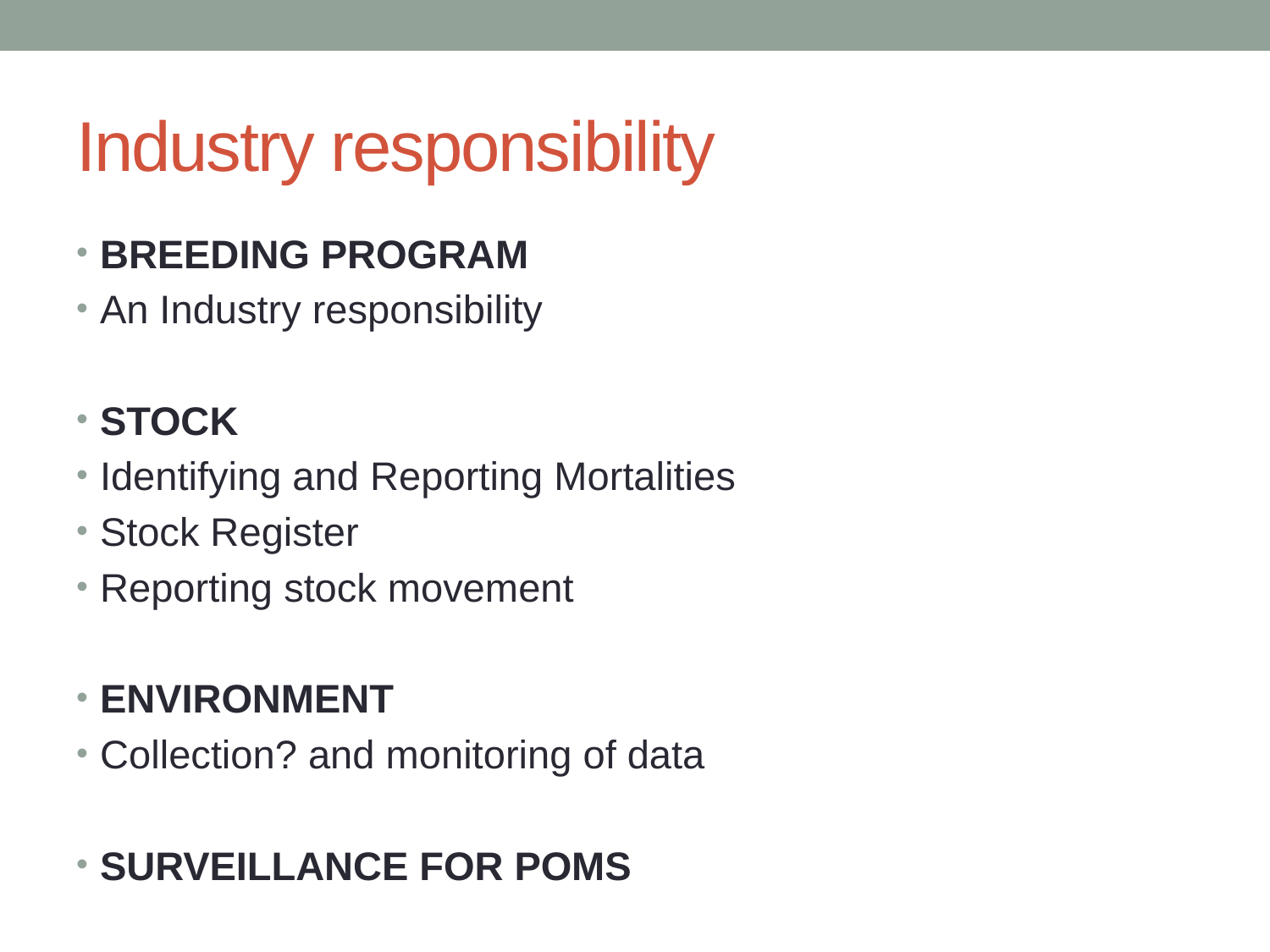

# Industry responsibility
BREEDING PROGRAM
An Industry responsibility

STOCK
Identifying and Reporting Mortalities
Stock Register
Reporting stock movement

ENVIRONMENT
Collection? and monitoring of data

SURVEILLANCE FOR POMS